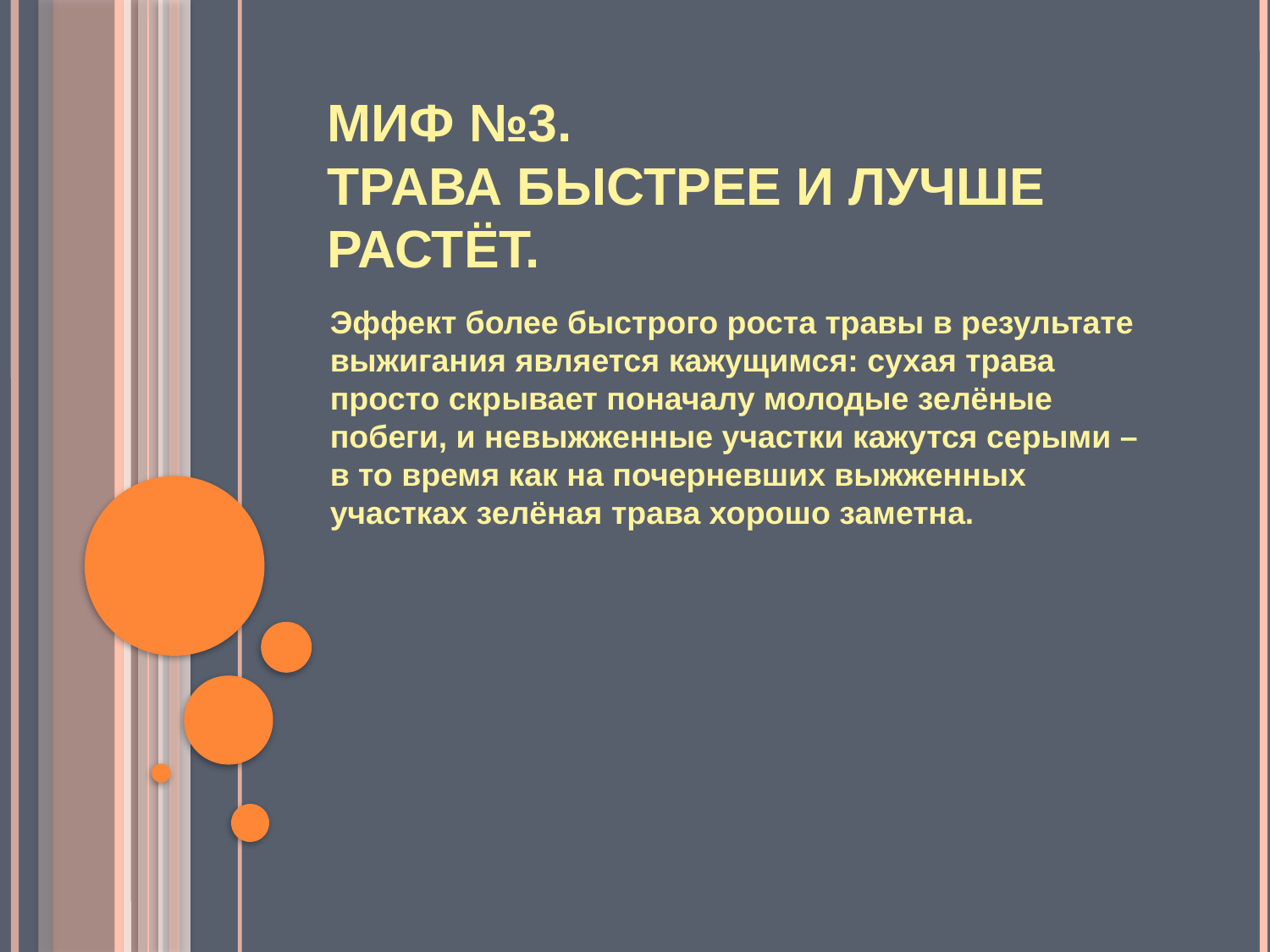

# Миф №3. Трава быстрее и лучше растёт.
Эффект более быстрого роста травы в результате выжигания является кажущимся: сухая трава просто скрывает поначалу молодые зелёные побеги, и невыжженные участки кажутся серыми – в то время как на почерневших выжженных участках зелёная трава хорошо заметна.